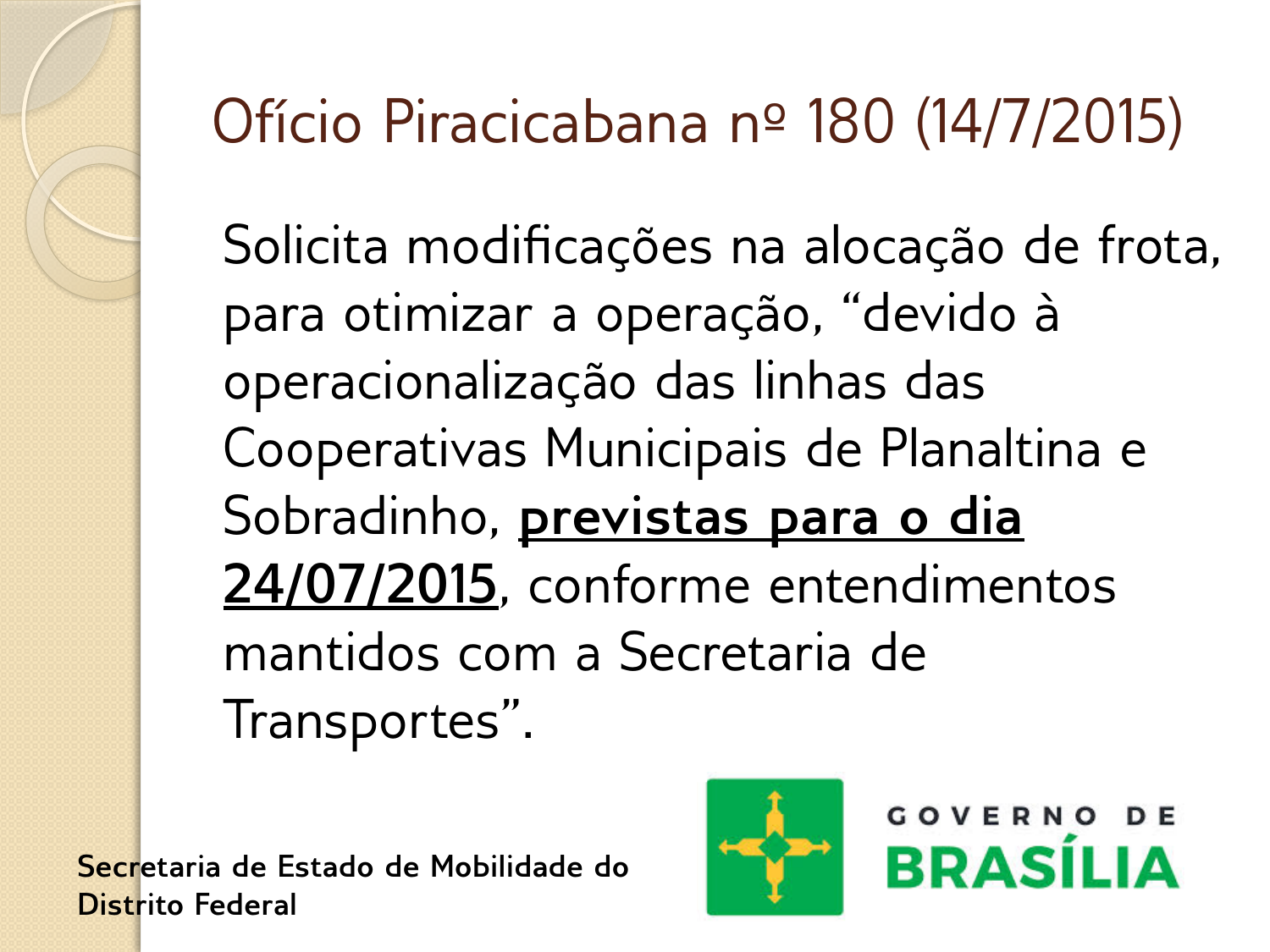

# Ofício Piracicabana nº 180 (14/7/2015)
Solicita modificações na alocação de frota, para otimizar a operação, “devido à operacionalização das linhas das Cooperativas Municipais de Planaltina e Sobradinho, previstas para o dia 24/07/2015, conforme entendimentos mantidos com a Secretaria de Transportes”.